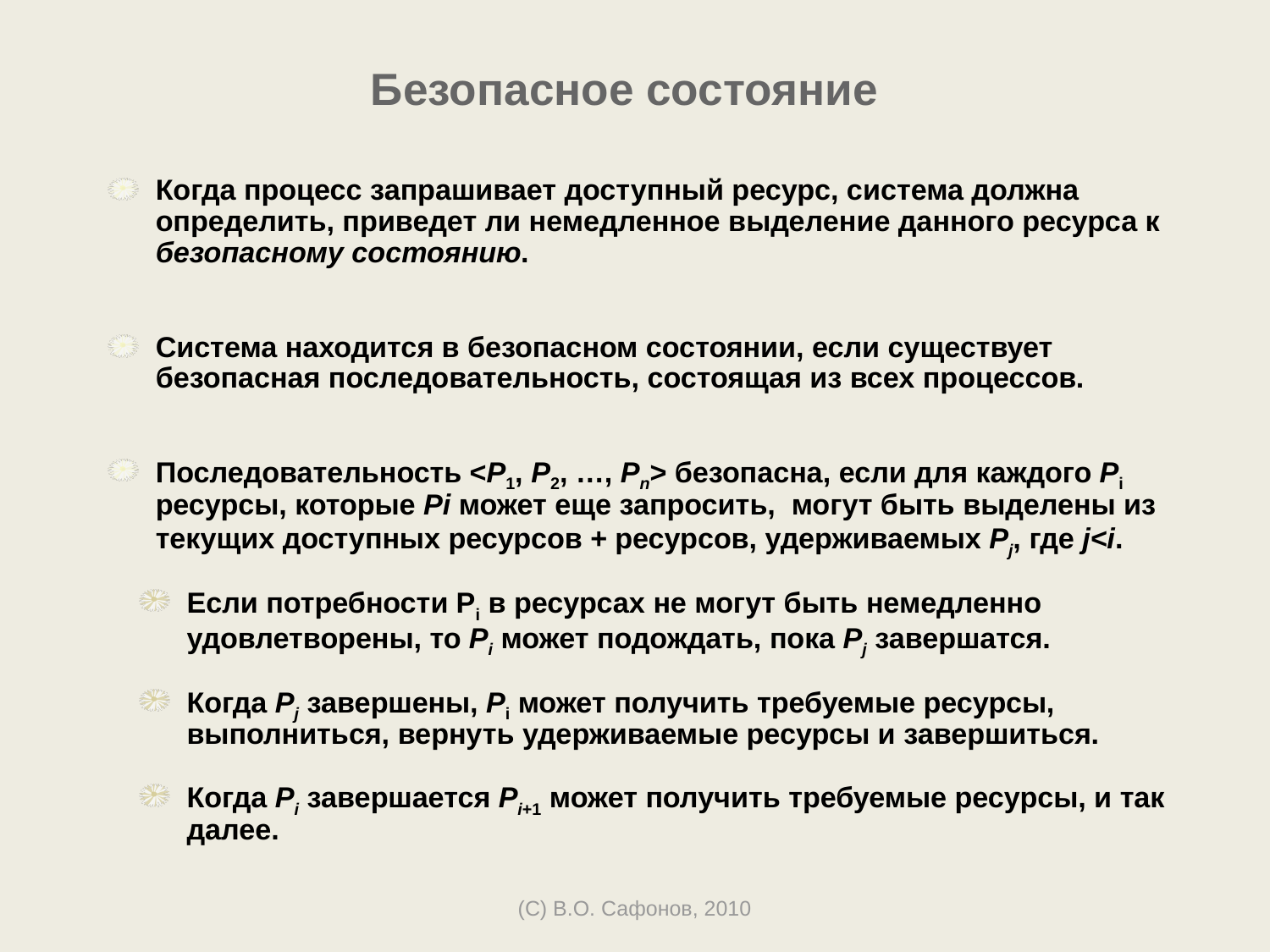

# Безопасное состояние
Когда процесс запрашивает доступный ресурс, система должна определить, приведет ли немедленное выделение данного ресурса к безопасному состоянию.
Система находится в безопасном состоянии, если существует безопасная последовательность, состоящая из всех процессов.
Последовательность <P1, P2, …, Pn> безопасна, если для каждого Pi ресурсы, которые Pi может еще запросить,  могут быть выделены из текущих доступных ресурсов + ресурсов, удерживаемых Pj, где j<i.
Если потребности Pi в ресурсах не могут быть немедленно удовлетворены, то Pi может подождать, пока Pj завершатся.
Когда Pj завершены, Pi может получить требуемые ресурсы, выполниться, вернуть удерживаемые ресурсы и завершиться.
Когда Pi завершается Pi+1 может получить требуемые ресурсы, и так далее.

(C) В.О. Сафонов, 2010